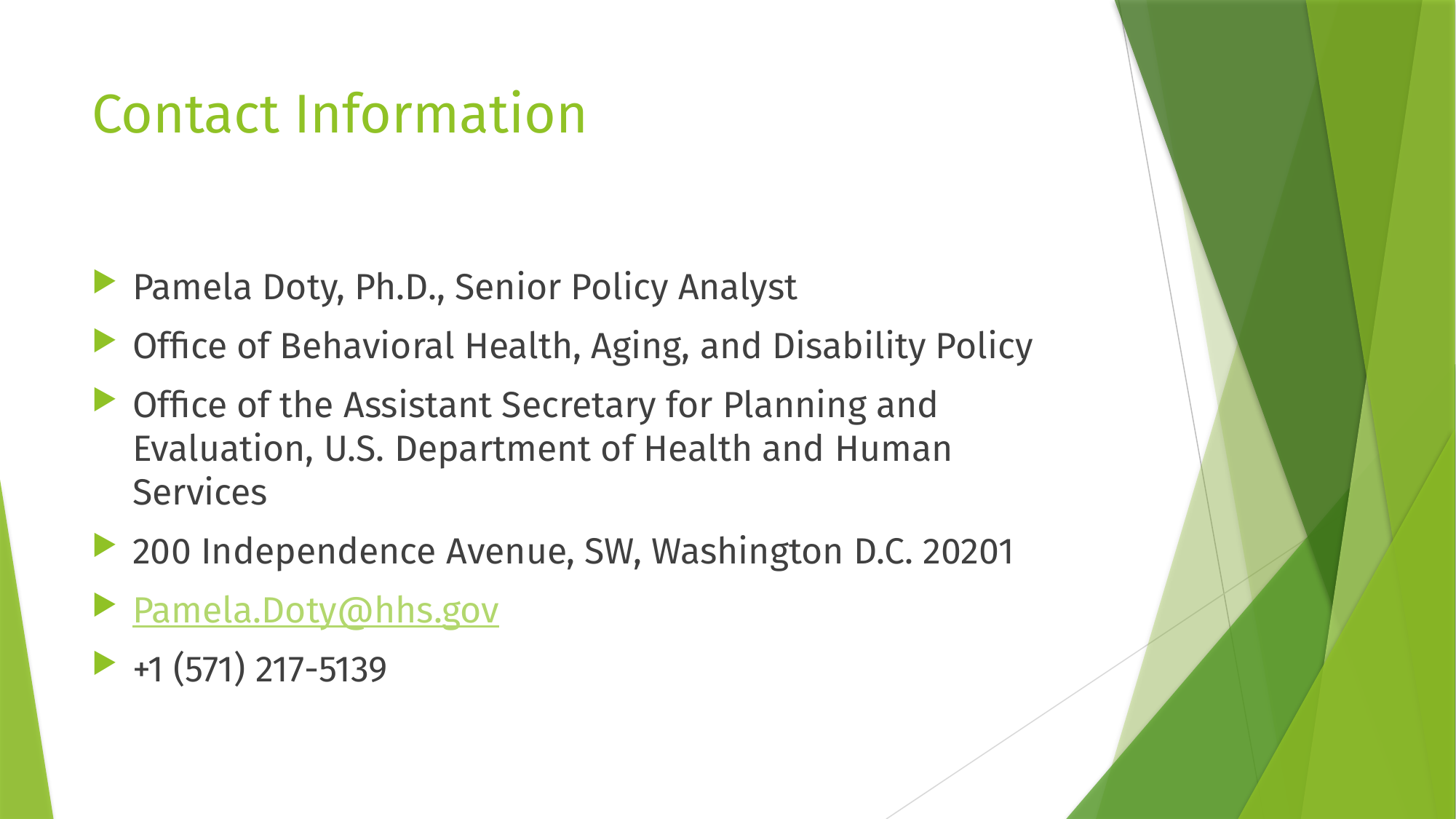

# Contact Information
Pamela Doty, Ph.D., Senior Policy Analyst
Office of Behavioral Health, Aging, and Disability Policy
Office of the Assistant Secretary for Planning and Evaluation, U.S. Department of Health and Human Services
200 Independence Avenue, SW, Washington D.C. 20201
Pamela.Doty@hhs.gov
+1 (571) 217-5139